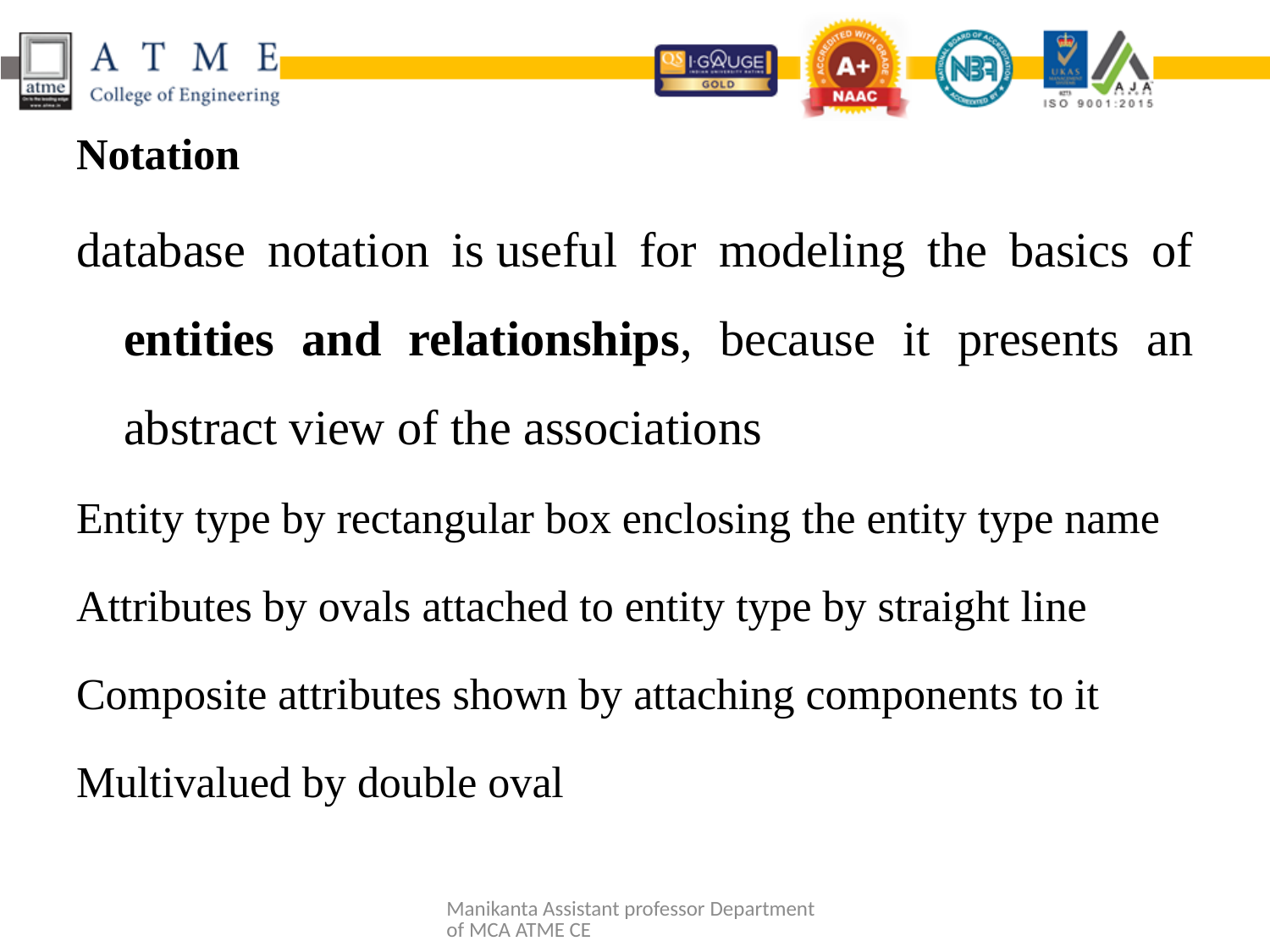

Notation
database notation is useful for modeling the basics of entities and relationships, because it presents an abstract view of the associations
Entity type by rectangular box enclosing the entity type name
Attributes by ovals attached to entity type by straight line
Composite attributes shown by attaching components to it
Multivalued by double oval

Manikanta Assistant professor Department of MCA ATME CE